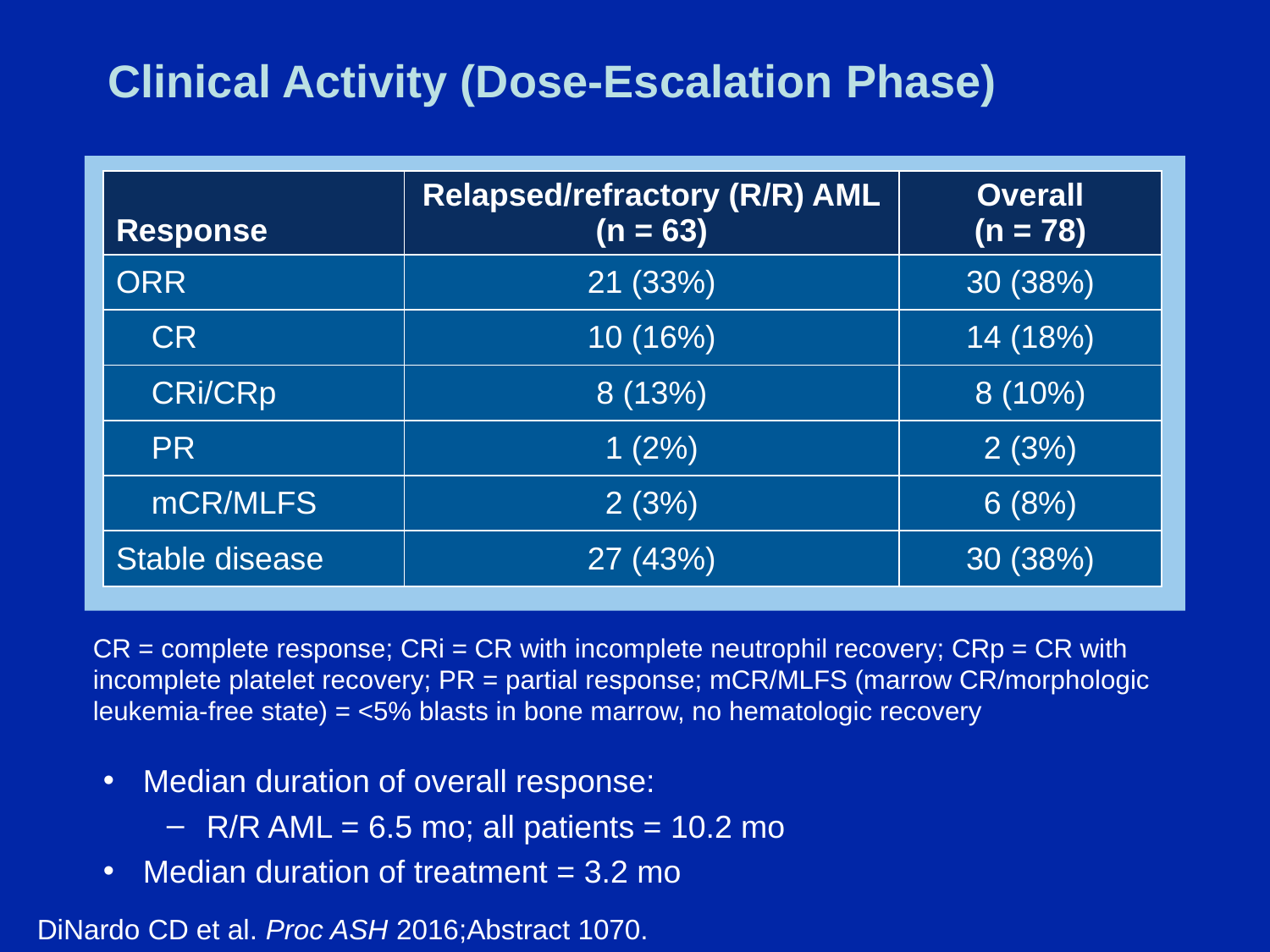

# Clinical Activity (Dose-Escalation Phase)

| Response | Relapsed/refractory (R/R) AML (n = 63) | Overall (n = 78) |
| --- | --- | --- |
| ORR | 21 (33%) | 30 (38%) |
| CR | 10 (16%) | 14 (18%) |
| CRi/CRp | 8 (13%) | 8 (10%) |
| PR | 1 (2%) | 2 (3%) |
| mCR/MLFS | 2 (3%) | 6 (8%) |
| Stable disease | 27 (43%) | 30 (38%) |
CR = complete response; CRi = CR with incomplete neutrophil recovery; CRp = CR with incomplete platelet recovery; PR = partial response; mCR/MLFS (marrow CR/morphologic leukemia-free state) = <5% blasts in bone marrow, no hematologic recovery
Median duration of overall response:
R/R AML = 6.5 mo; all patients = 10.2 mo
Median duration of treatment = 3.2 mo
DiNardo CD et al. Proc ASH 2016;Abstract 1070.